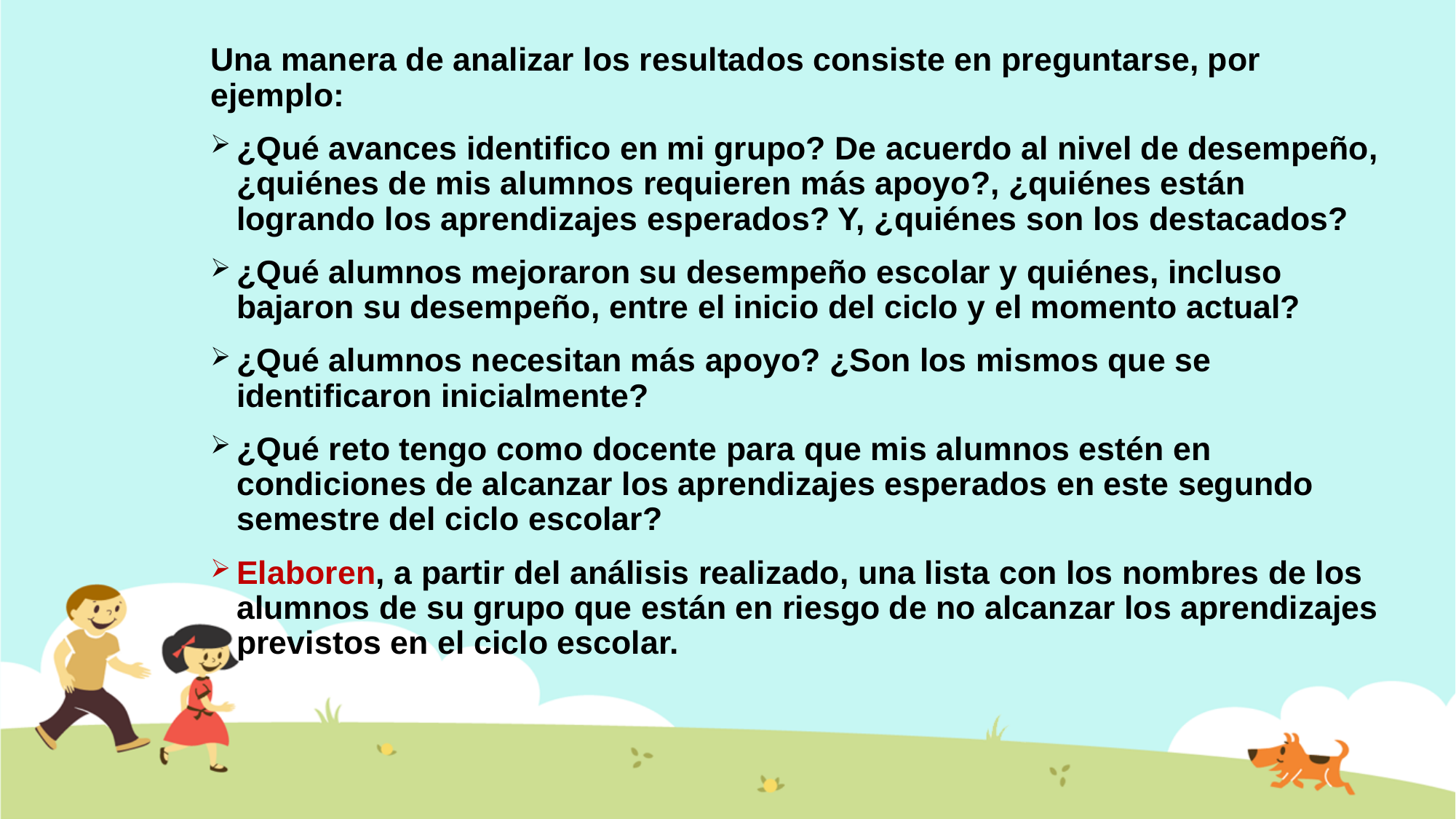

Una manera de analizar los resultados consiste en preguntarse, por ejemplo:
¿Qué avances identifico en mi grupo? De acuerdo al nivel de desempeño, ¿quiénes de mis alumnos requieren más apoyo?, ¿quiénes están logrando los aprendizajes esperados? Y, ¿quiénes son los destacados?
¿Qué alumnos mejoraron su desempeño escolar y quiénes, incluso bajaron su desempeño, entre el inicio del ciclo y el momento actual?
¿Qué alumnos necesitan más apoyo? ¿Son los mismos que se identificaron inicialmente?
¿Qué reto tengo como docente para que mis alumnos estén en condiciones de alcanzar los aprendizajes esperados en este segundo semestre del ciclo escolar?
Elaboren, a partir del análisis realizado, una lista con los nombres de los alumnos de su grupo que están en riesgo de no alcanzar los aprendizajes previstos en el ciclo escolar.